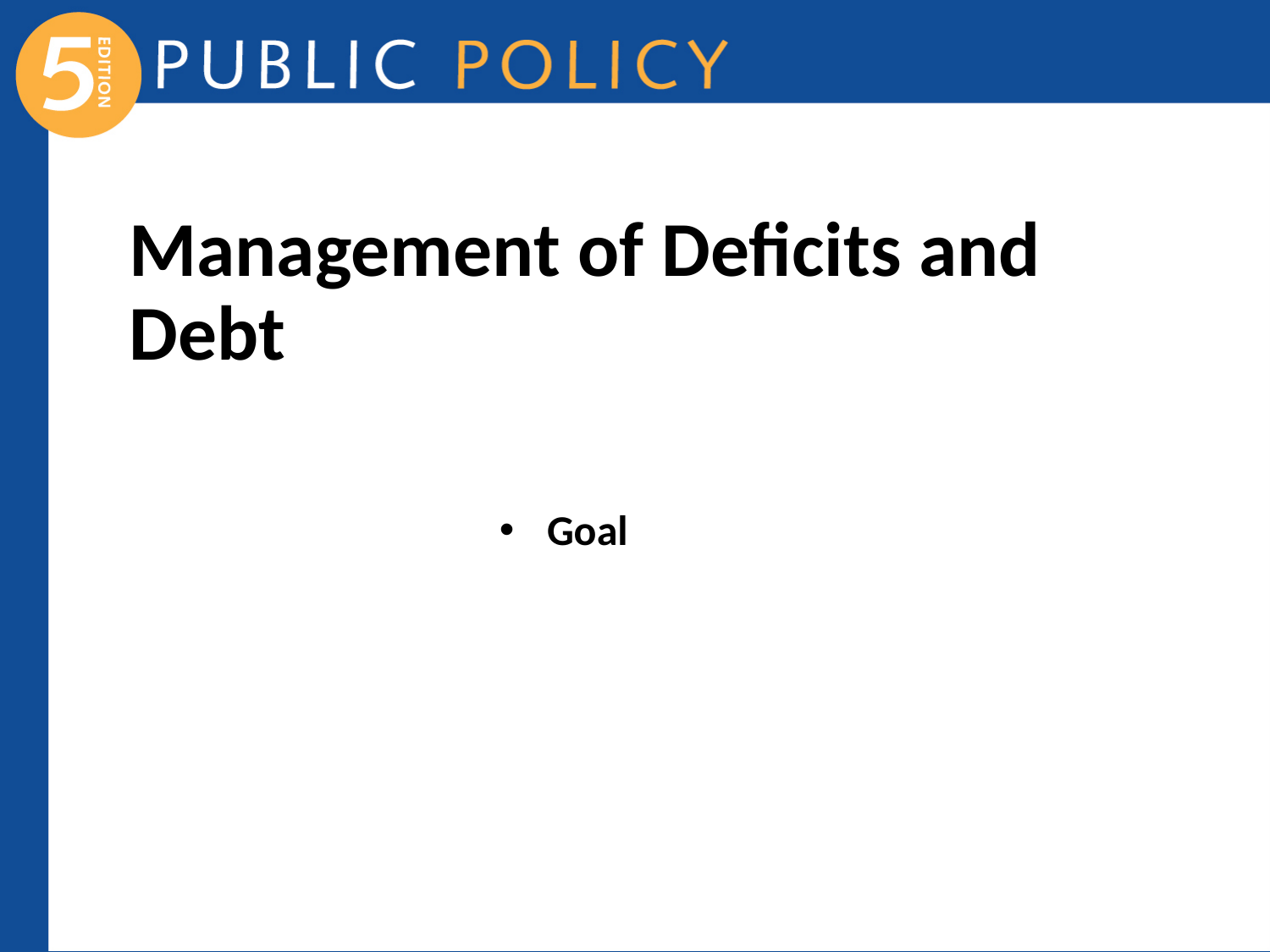

# Management of Deficits and Debt
Goal